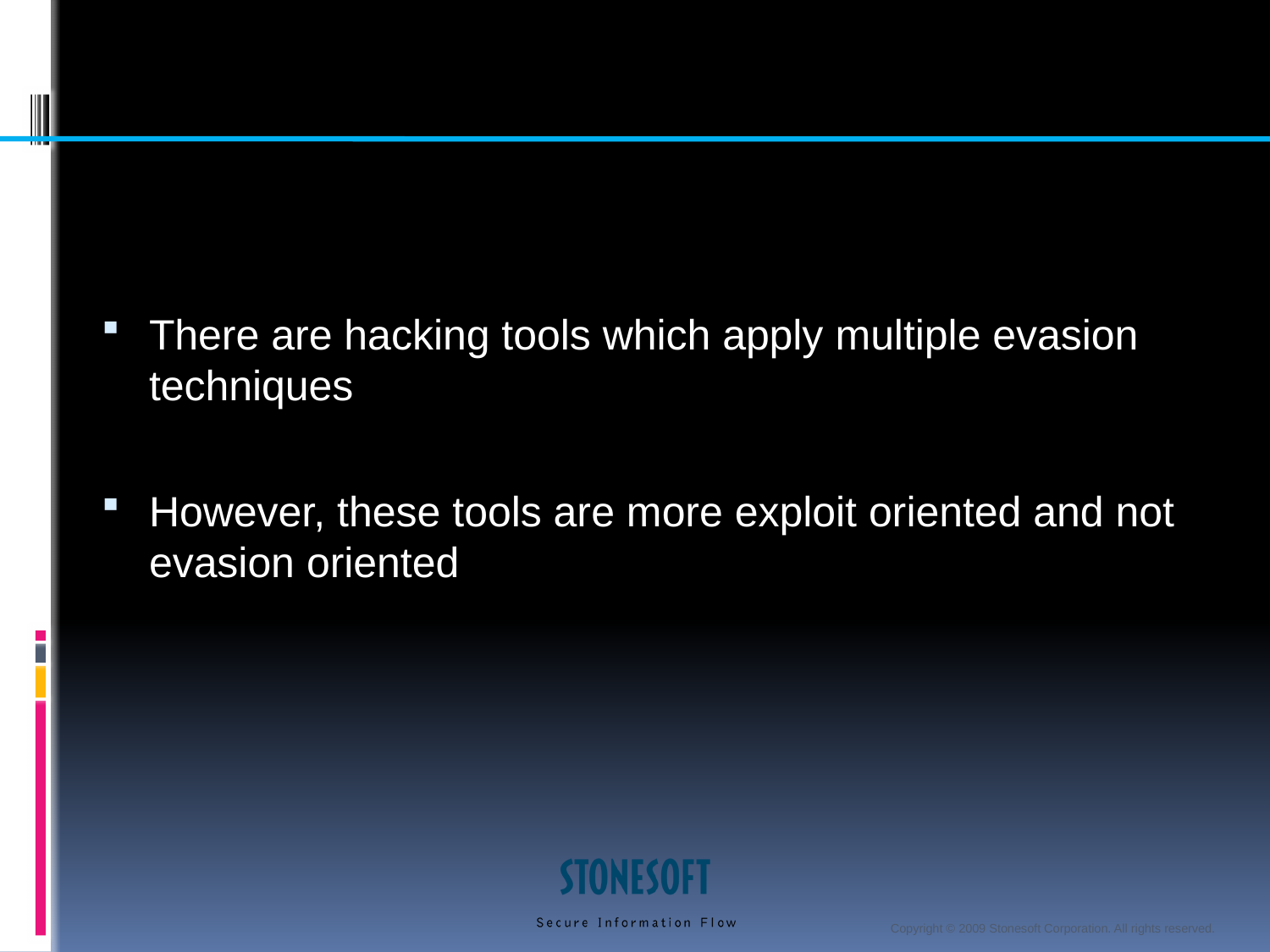

#

There are hacking tools which apply multiple evasion techniques

However, these tools are more exploit oriented and not evasion oriented